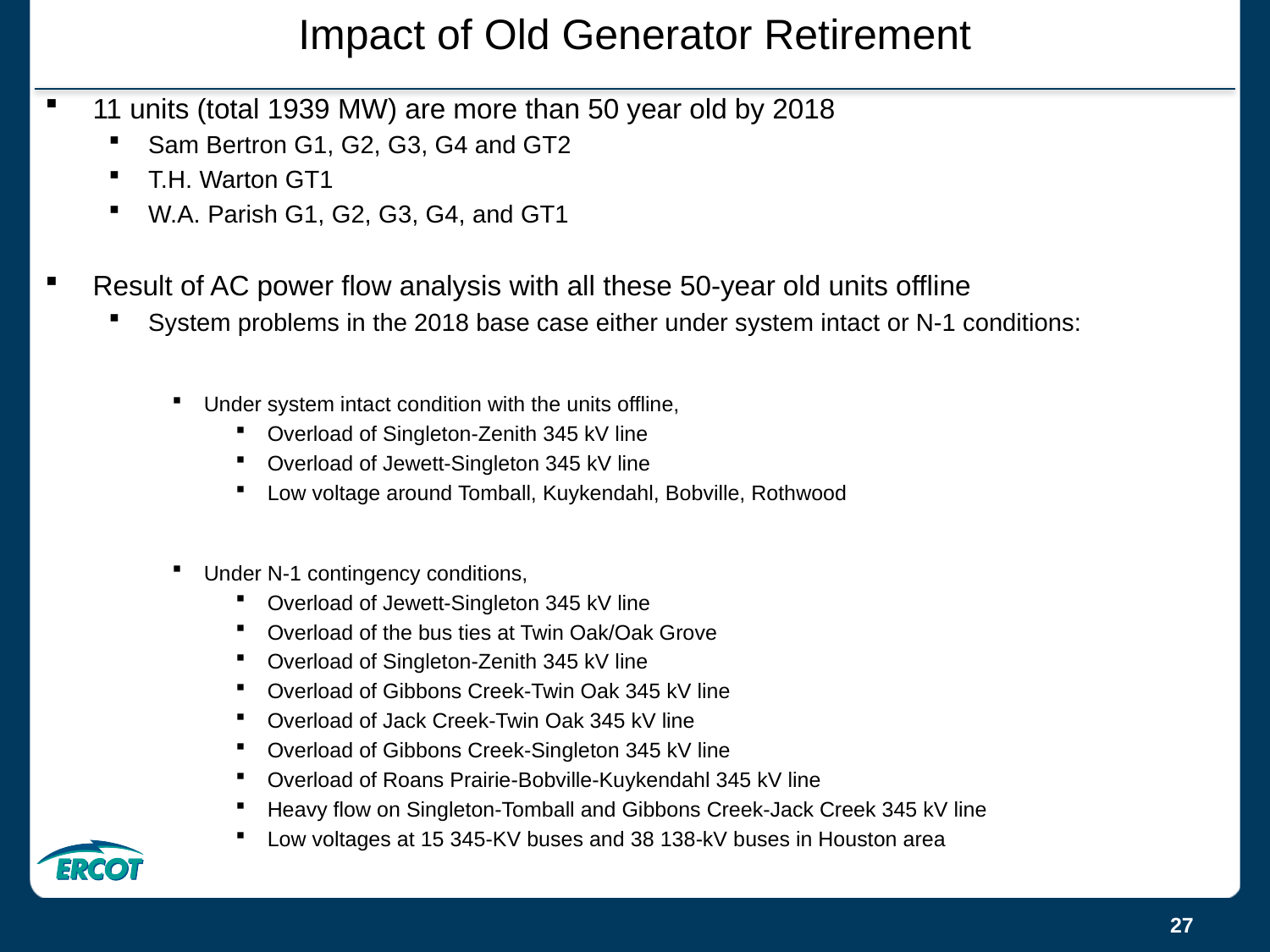

# Impact of Old Generator Retirement
11 units (total 1939 MW) are more than 50 year old by 2018
Sam Bertron G1, G2, G3, G4 and GT2
T.H. Warton GT1
W.A. Parish G1, G2, G3, G4, and GT1

Result of AC power flow analysis with all these 50-year old units offline
System problems in the 2018 base case either under system intact or N-1 conditions:

Under system intact condition with the units offline,
Overload of Singleton-Zenith 345 kV line
Overload of Jewett-Singleton 345 kV line
Low voltage around Tomball, Kuykendahl, Bobville, Rothwood

Under N-1 contingency conditions,
Overload of Jewett-Singleton 345 kV line
Overload of the bus ties at Twin Oak/Oak Grove
Overload of Singleton-Zenith 345 kV line
Overload of Gibbons Creek-Twin Oak 345 kV line
Overload of Jack Creek-Twin Oak 345 kV line
Overload of Gibbons Creek-Singleton 345 kV line
Overload of Roans Prairie-Bobville-Kuykendahl 345 kV line
Heavy flow on Singleton-Tomball and Gibbons Creek-Jack Creek 345 kV line
Low voltages at 15 345-KV buses and 38 138-kV buses in Houston area

27